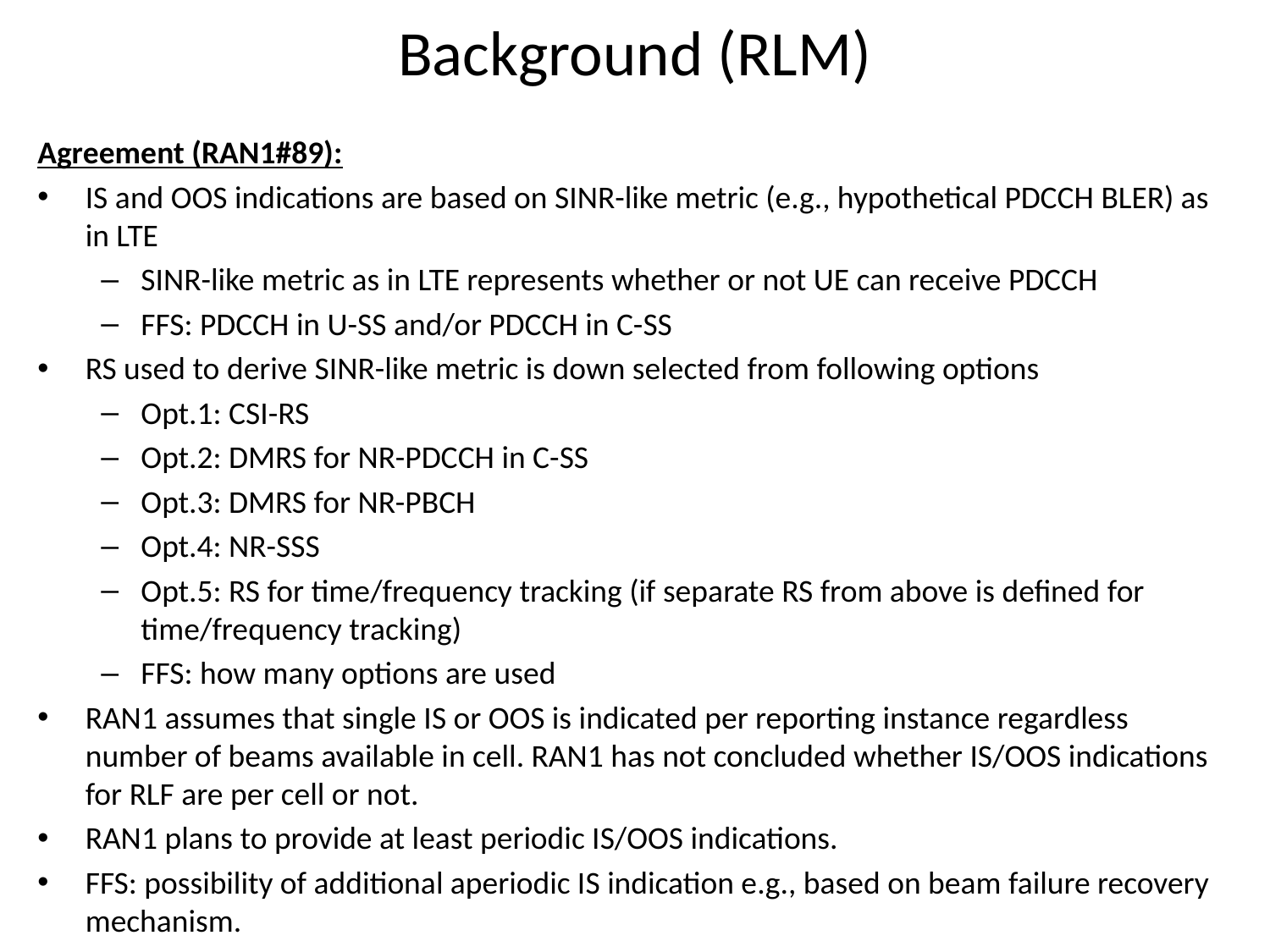

# Background (RLM)
Agreement (RAN1#89):
IS and OOS indications are based on SINR-like metric (e.g., hypothetical PDCCH BLER) as in LTE
SINR-like metric as in LTE represents whether or not UE can receive PDCCH
FFS: PDCCH in U-SS and/or PDCCH in C-SS
RS used to derive SINR-like metric is down selected from following options
Opt.1: CSI-RS
Opt.2: DMRS for NR-PDCCH in C-SS
Opt.3: DMRS for NR-PBCH
Opt.4: NR-SSS
Opt.5: RS for time/frequency tracking (if separate RS from above is defined for time/frequency tracking)
FFS: how many options are used
RAN1 assumes that single IS or OOS is indicated per reporting instance regardless number of beams available in cell. RAN1 has not concluded whether IS/OOS indications for RLF are per cell or not.
RAN1 plans to provide at least periodic IS/OOS indications.
FFS: possibility of additional aperiodic IS indication e.g., based on beam failure recovery mechanism.